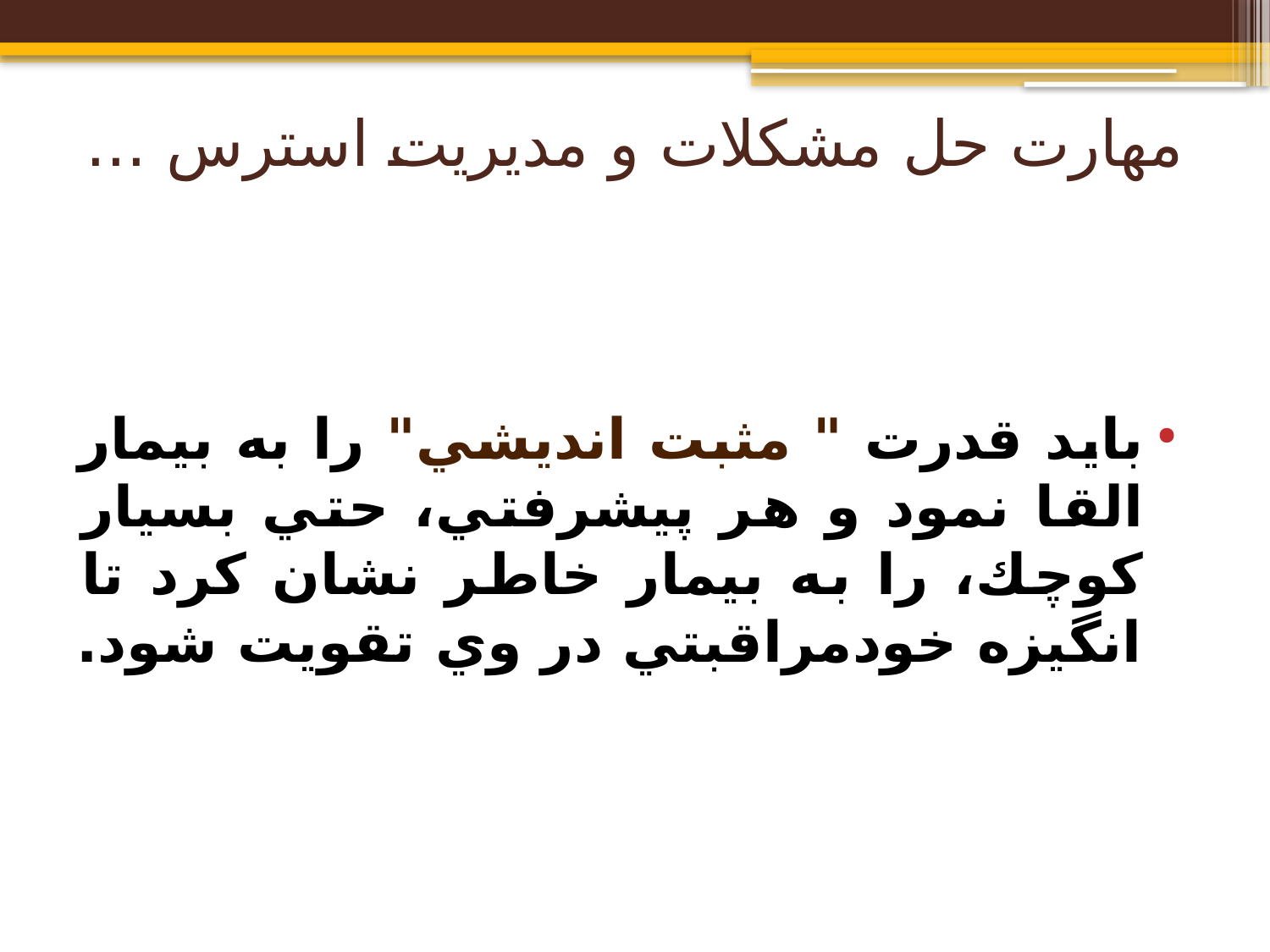

# مهارت حل مشكلات و مديريت استرس ...
بايد قدرت " مثبت انديشي" را به بيمار القا نمود و هر پيشرفتي، حتي بسيار كوچك، را به بيمار خاطر نشان كرد تا انگيزه خودمراقبتي در وي تقويت شود.